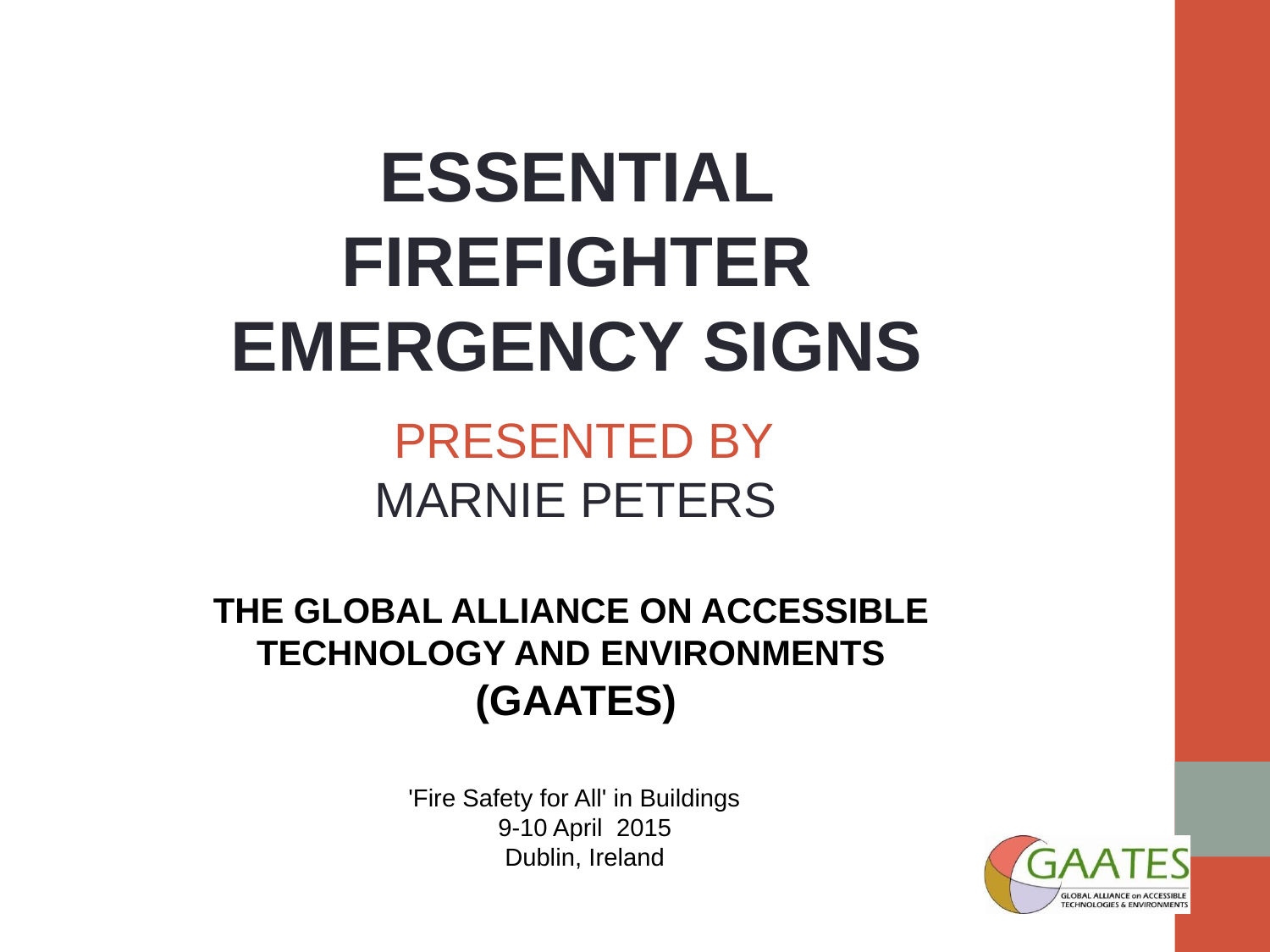

# Essential Firefighter Emergency Signs

presented by
Marnie Peters

The Global Alliance on Accessible
Technology and Environments
(GAATES)
'Fire Safety for All' in Buildings
9-10 April  2015
Dublin, Ireland